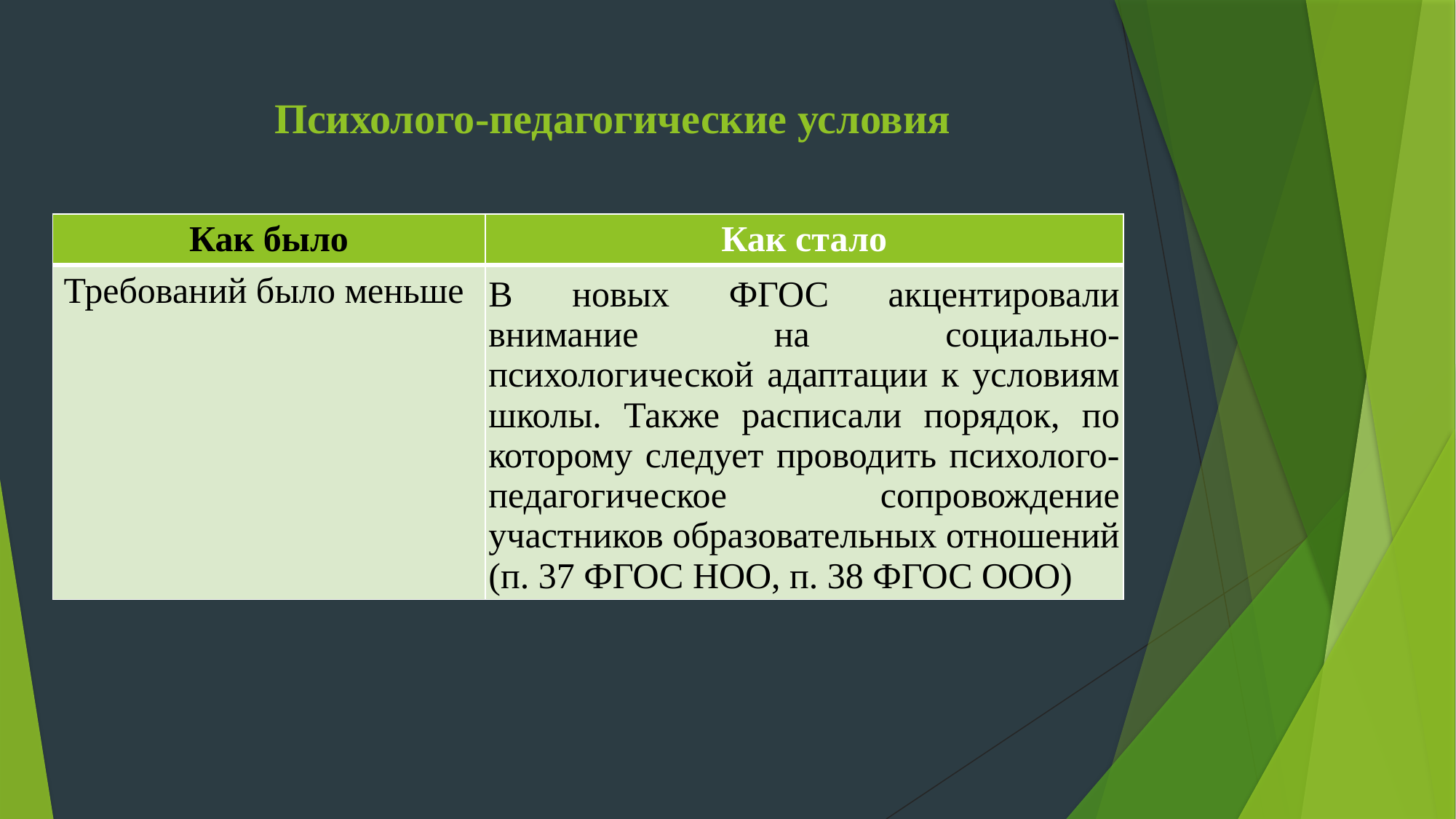

# Психолого-педагогические условия
| Как было | Как стало |
| --- | --- |
| Требований было меньше | В новых ФГОС акцентировали внимание на социально-психологической адаптации к условиям школы. Также расписали порядок, по которому следует проводить психолого-педагогическое сопровождение участников образовательных отношений (п. 37 ФГОС НОО, п. 38 ФГОС ООО) |